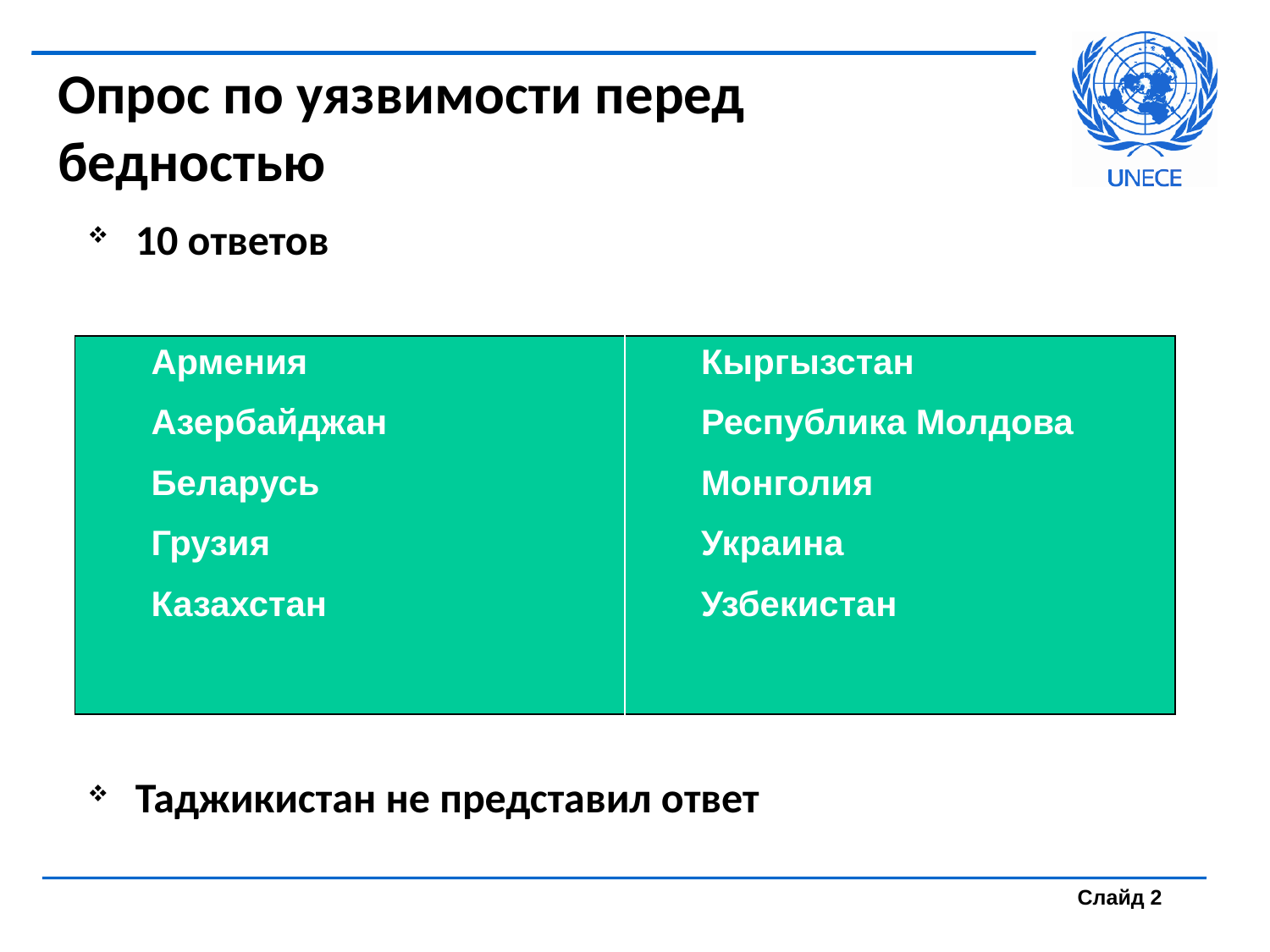

# Опрос по уязвимости перед бедностью
10 ответов

Таджикистан не представил ответ
| Армения Азербайджан Беларусь Грузия Казахстан | Кыргызстан Республика Молдова Монголия Украина Узбекистан |
| --- | --- |